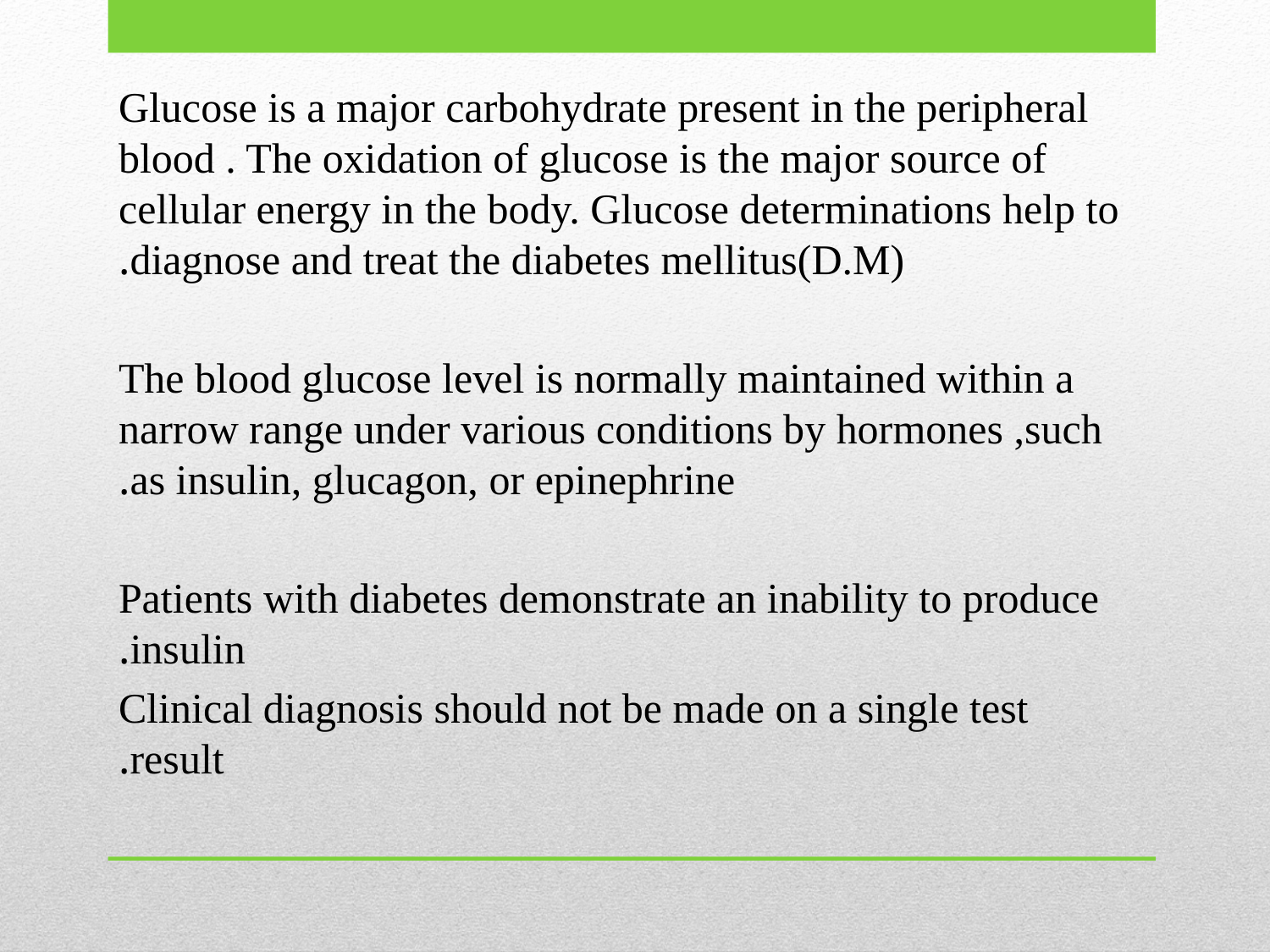

Glucose is a major carbohydrate present in the peripheral blood . The oxidation of glucose is the major source of cellular energy in the body. Glucose determinations help to diagnose and treat the diabetes mellitus(D.M).

The blood glucose level is normally maintained within a narrow range under various conditions by hormones ,such as insulin, glucagon, or epinephrine.

Patients with diabetes demonstrate an inability to produce insulin.
Clinical diagnosis should not be made on a single test result.

#